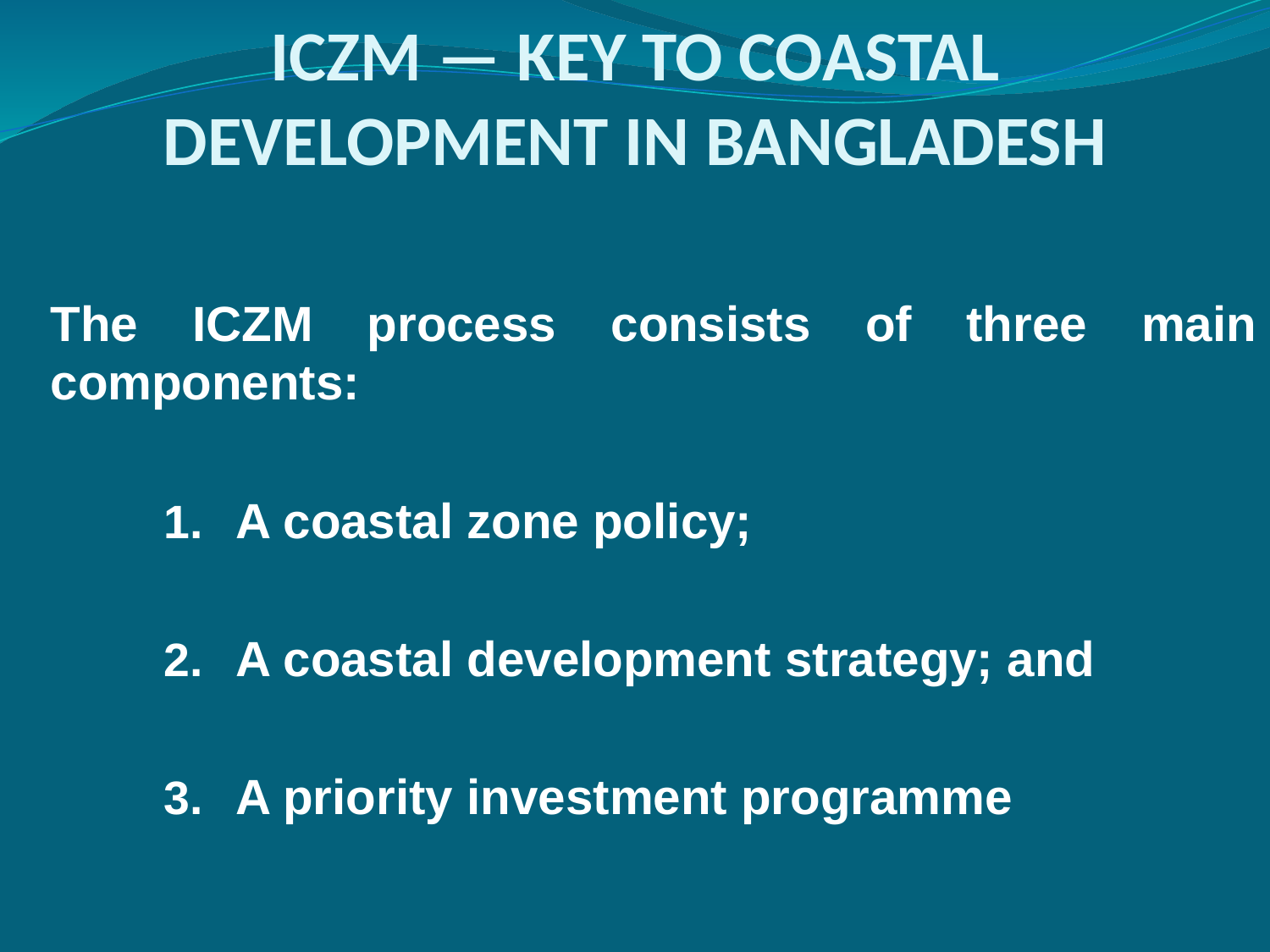

ICZM — KEY TO COASTAL DEVELOPMENT IN BANGLADESH
	The ICZM process consists of three main components:

A coastal zone policy;

A coastal development strategy; and

A priority investment programme